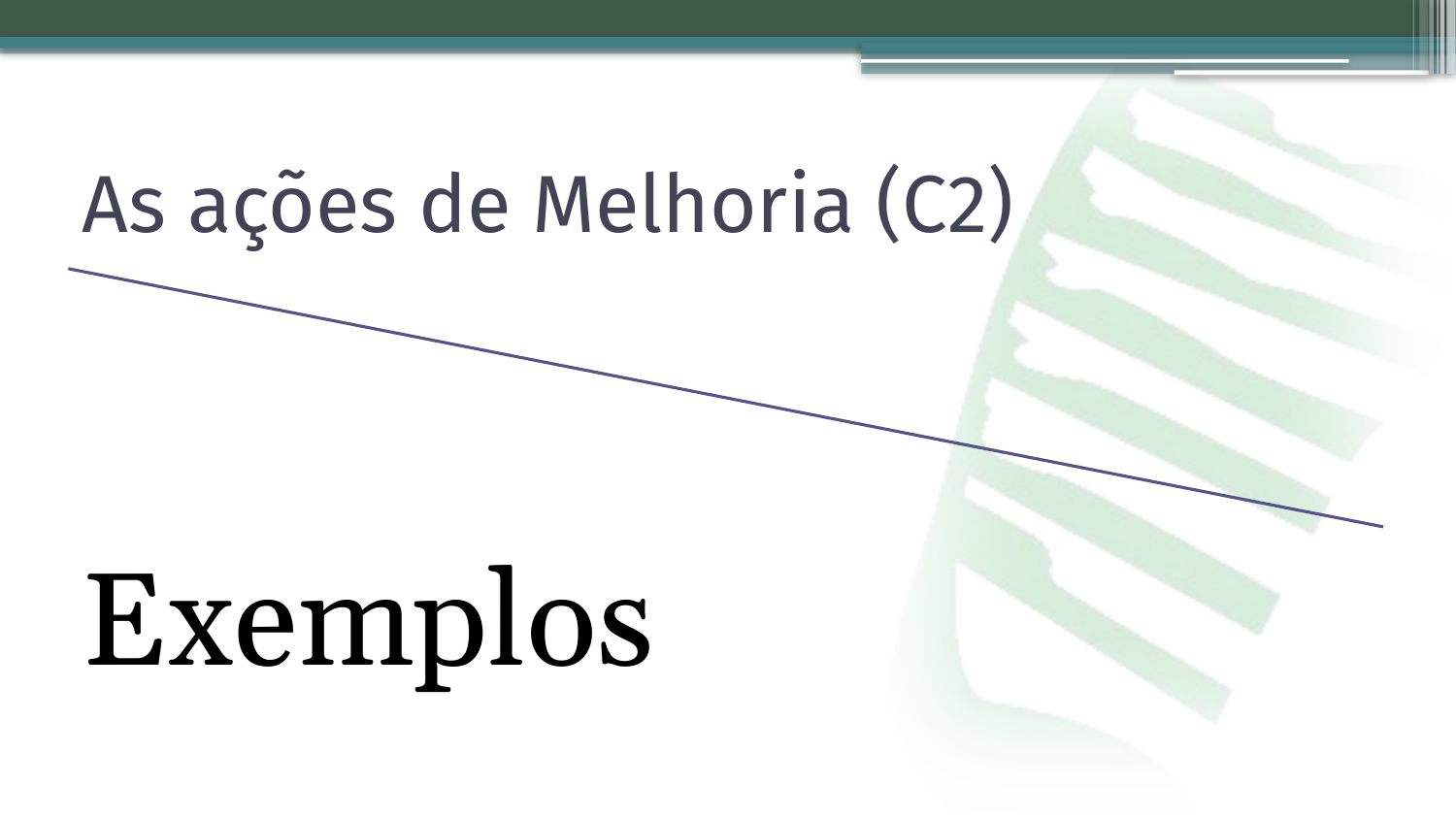

# As ações de Melhoria (C2)
Exemplos